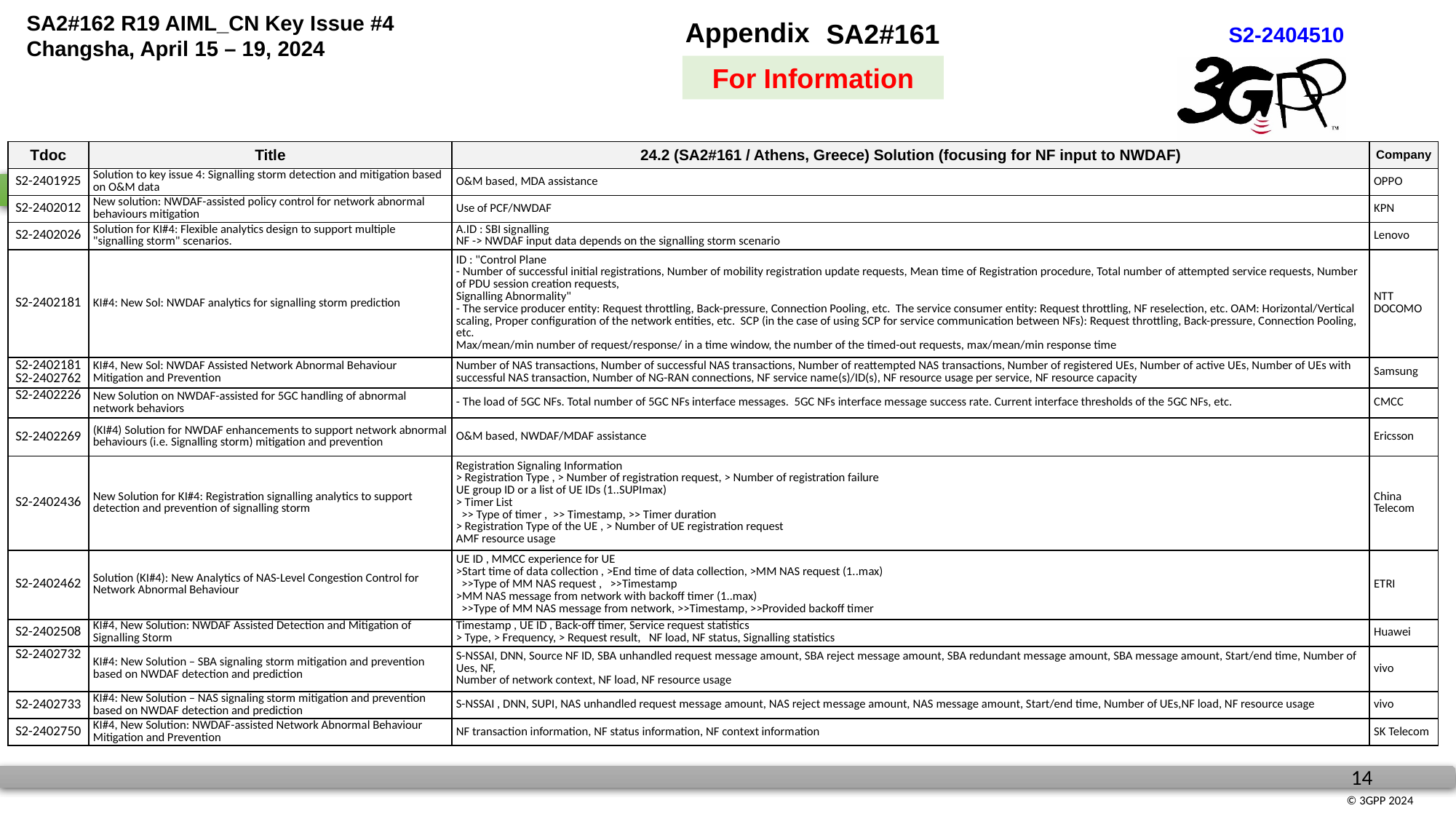

Appendix
SA2#161
For Information
| Tdoc | Title | 24.2 (SA2#161 / Athens, Greece) Solution (focusing for NF input to NWDAF) | Company |
| --- | --- | --- | --- |
| S2-2401925 | Solution to key issue 4: Signalling storm detection and mitigation based on O&M data | O&M based, MDA assistance | OPPO |
| S2-2402012 | New solution: NWDAF-assisted policy control for network abnormal behaviours mitigation | Use of PCF/NWDAF | KPN |
| S2-2402026 | Solution for KI#4: Flexible analytics design to support multiple "signalling storm" scenarios. | A.ID : SBI signalling NF -> NWDAF input data depends on the signalling storm scenario | Lenovo |
| S2-2402181 | KI#4: New Sol: NWDAF analytics for signalling storm prediction | ID : "Control Plane - Number of successful initial registrations, Number of mobility registration update requests, Mean time of Registration procedure, Total number of attempted service requests, Number of PDU session creation requests, Signalling Abnormality" - The service producer entity: Request throttling, Back-pressure, Connection Pooling, etc. The service consumer entity: Request throttling, NF reselection, etc. OAM: Horizontal/Vertical scaling, Proper configuration of the network entities, etc. SCP (in the case of using SCP for service communication between NFs): Request throttling, Back-pressure, Connection Pooling, etc. Max/mean/min number of request/response/ in a time window, the number of the timed-out requests, max/mean/min response time | NTT DOCOMO |
| S2-2402181 S2-2402762 | KI#4, New Sol: NWDAF Assisted Network Abnormal Behaviour Mitigation and Prevention | Number of NAS transactions, Number of successful NAS transactions, Number of reattempted NAS transactions, Number of registered UEs, Number of active UEs, Number of UEs with successful NAS transaction, Number of NG-RAN connections, NF service name(s)/ID(s), NF resource usage per service, NF resource capacity | Samsung |
| S2-2402226 | New Solution on NWDAF-assisted for 5GC handling of abnormal network behaviors | - The load of 5GC NFs. Total number of 5GC NFs interface messages. 5GC NFs interface message success rate. Current interface thresholds of the 5GC NFs, etc. | CMCC |
| S2-2402269 | (KI#4) Solution for NWDAF enhancements to support network abnormal behaviours (i.e. Signalling storm) mitigation and prevention | O&M based, NWDAF/MDAF assistance | Ericsson |
| S2-2402436 | New Solution for KI#4: Registration signalling analytics to support detection and prevention of signalling storm | Registration Signaling Information > Registration Type , > Number of registration request, > Number of registration failure UE group ID or a list of UE IDs (1..SUPImax) > Timer List >> Type of timer , >> Timestamp, >> Timer duration > Registration Type of the UE , > Number of UE registration request AMF resource usage | China Telecom |
| S2-2402462 | Solution (KI#4): New Analytics of NAS-Level Congestion Control for Network Abnormal Behaviour | UE ID , MMCC experience for UE >Start time of data collection , >End time of data collection, >MM NAS request (1..max) >>Type of MM NAS request , >>Timestamp >MM NAS message from network with backoff timer (1..max) >>Type of MM NAS message from network, >>Timestamp, >>Provided backoff timer | ETRI |
| S2-2402508 | KI#4, New Solution: NWDAF Assisted Detection and Mitigation of Signalling Storm | Timestamp , UE ID , Back-off timer, Service request statistics > Type, > Frequency, > Request result, NF load, NF status, Signalling statistics | Huawei |
| S2-2402732 | KI#4: New Solution – SBA signaling storm mitigation and prevention based on NWDAF detection and prediction | S-NSSAI, DNN, Source NF ID, SBA unhandled request message amount, SBA reject message amount, SBA redundant message amount, SBA message amount, Start/end time, Number of Ues, NF, Number of network context, NF load, NF resource usage | vivo |
| S2-2402733 | KI#4: New Solution – NAS signaling storm mitigation and prevention based on NWDAF detection and prediction | S-NSSAI , DNN, SUPI, NAS unhandled request message amount, NAS reject message amount, NAS message amount, Start/end time, Number of UEs,NF load, NF resource usage | vivo |
| S2-2402750 | KI#4, New Solution: NWDAF-assisted Network Abnormal Behaviour Mitigation and Prevention | NF transaction information, NF status information, NF context information | SK Telecom |